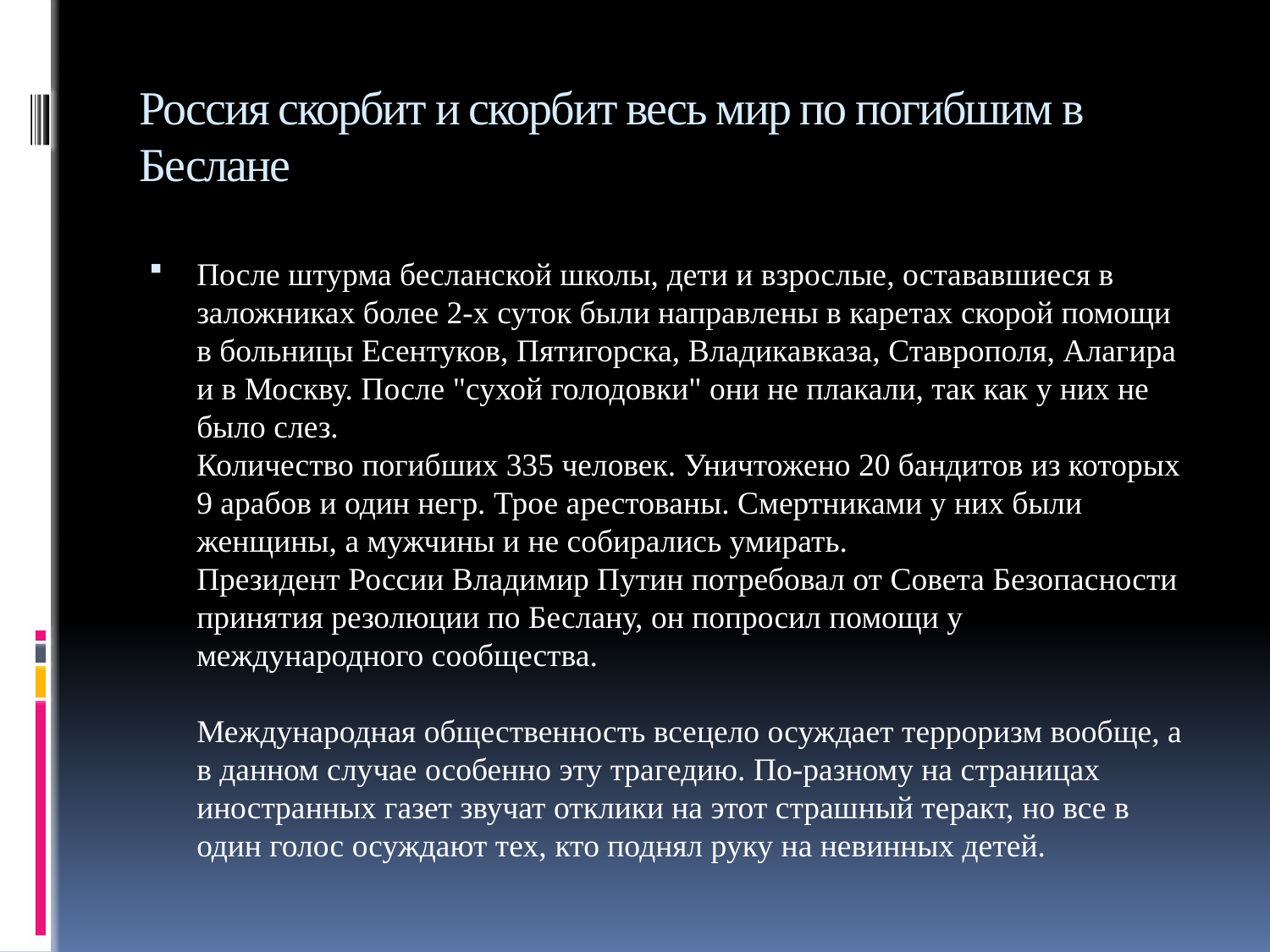

# Россия скорбит и скорбит весь мир по погибшим в Беслане
После штурма бесланской школы, дети и взрослые, остававшиеся в заложниках более 2-х суток были направлены в каретах скорой помощи в больницы Есентуков, Пятигорска, Владикавказа, Ставрополя, Алагира и в Москву. После "сухой голодовки" они не плакали, так как у них не было слез.
Количество погибших 335 человек. Уничтожено 20 бандитов из которых 9 арабов и один негр. Трое арестованы. Смертниками у них были женщины, а мужчины и не собирались умирать.
Президент России Владимир Путин потребовал от Совета Безопасности принятия резолюции по Беслану, он попросил помощи у международного сообщества.
Международная общественность всецело осуждает терроризм вообще, а в данном случае особенно эту трагедию. По-разному на страницах иностранных газет звучат отклики на этот страшный теракт, но все в один голос осуждают тех, кто поднял руку на невинных детей.